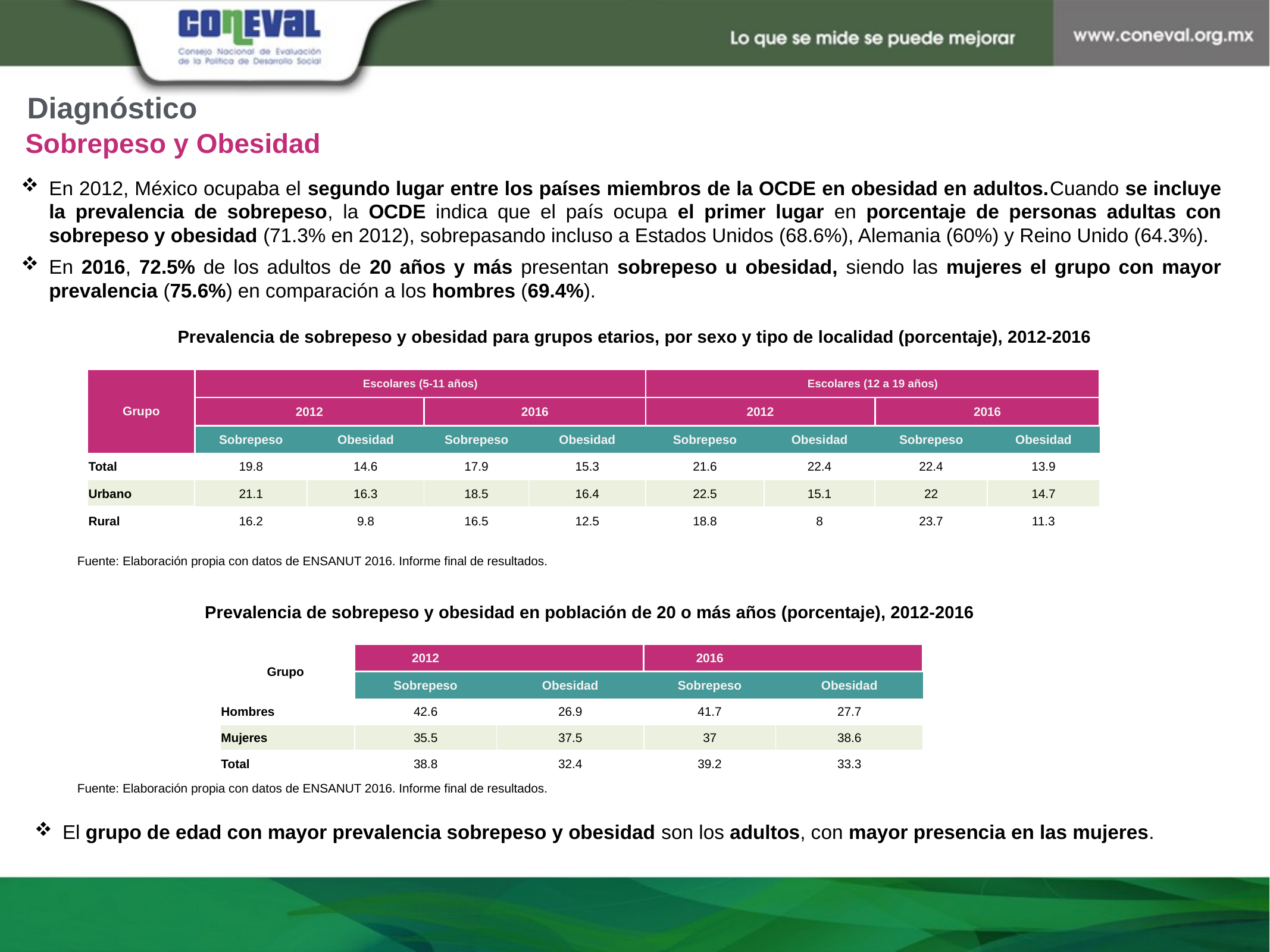

Diagnóstico
Sobrepeso y Obesidad
En 2012, México ocupaba el segundo lugar entre los países miembros de la OCDE en obesidad en adultos.Cuando se incluye la prevalencia de sobrepeso, la OCDE indica que el país ocupa el primer lugar en porcentaje de personas adultas con sobrepeso y obesidad (71.3% en 2012), sobrepasando incluso a Estados Unidos (68.6%), Alemania (60%) y Reino Unido (64.3%).
En 2016, 72.5% de los adultos de 20 años y más presentan sobrepeso u obesidad, siendo las mujeres el grupo con mayor prevalencia (75.6%) en comparación a los hombres (69.4%).
Prevalencia de sobrepeso y obesidad para grupos etarios, por sexo y tipo de localidad (porcentaje), 2012-2016
| Grupo | Escolares (5-11 años) |  |  |  | Escolares (12 a 19 años) |  |  |  |
| --- | --- | --- | --- | --- | --- | --- | --- | --- |
|  | 2012 |  | 2016 |  | 2012 |  | 2016 |  |
|  | Sobrepeso | Obesidad | Sobrepeso | Obesidad | Sobrepeso | Obesidad | Sobrepeso | Obesidad |
| Total | 19.8 | 14.6 | 17.9 | 15.3 | 21.6 | 22.4 | 22.4 | 13.9 |
| Urbano | 21.1 | 16.3 | 18.5 | 16.4 | 22.5 | 15.1 | 22 | 14.7 |
| Rural | 16.2 | 9.8 | 16.5 | 12.5 | 18.8 | 8 | 23.7 | 11.3 |
Fuente: Elaboración propia con datos de ENSANUT 2016. Informe final de resultados.
Prevalencia de sobrepeso y obesidad en población de 20 o más años (porcentaje), 2012-2016
| Grupo | 2012 |  | 2016 |  |
| --- | --- | --- | --- | --- |
|  | Sobrepeso | Obesidad | Sobrepeso | Obesidad |
| Hombres | 42.6 | 26.9 | 41.7 | 27.7 |
| Mujeres | 35.5 | 37.5 | 37 | 38.6 |
| Total | 38.8 | 32.4 | 39.2 | 33.3 |
Fuente: Elaboración propia con datos de ENSANUT 2016. Informe final de resultados.
El grupo de edad con mayor prevalencia sobrepeso y obesidad son los adultos, con mayor presencia en las mujeres.